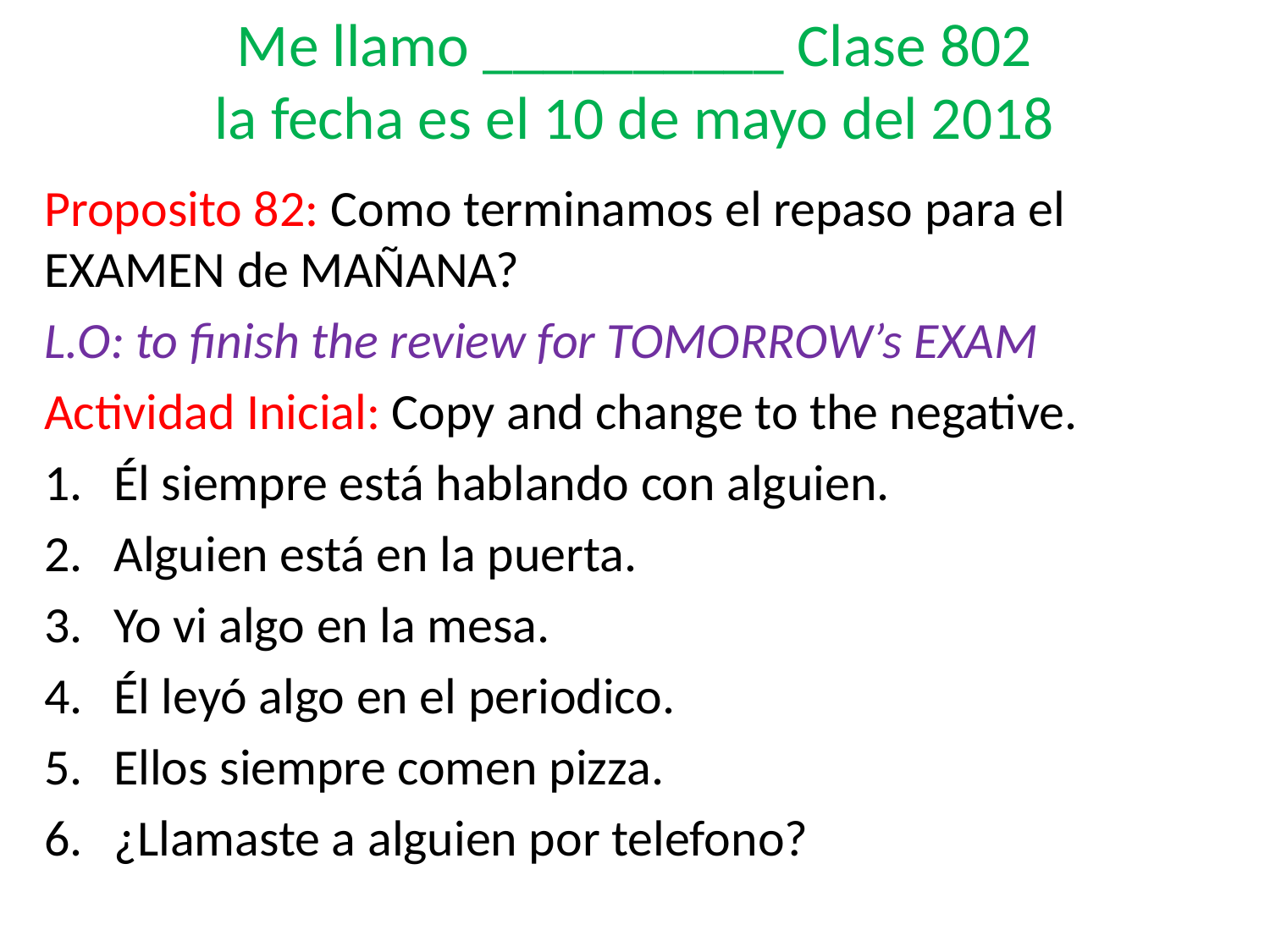

Me llamo __________ Clase 802
la fecha es el 10 de mayo del 2018
Proposito 82: Como terminamos el repaso para el EXAMEN de MAÑANA?
L.O: to finish the review for TOMORROW’s EXAM
Actividad Inicial: Copy and change to the negative.
Él siempre está hablando con alguien.
Alguien está en la puerta.
Yo vi algo en la mesa.
Él leyó algo en el periodico.
Ellos siempre comen pizza.
¿Llamaste a alguien por telefono?